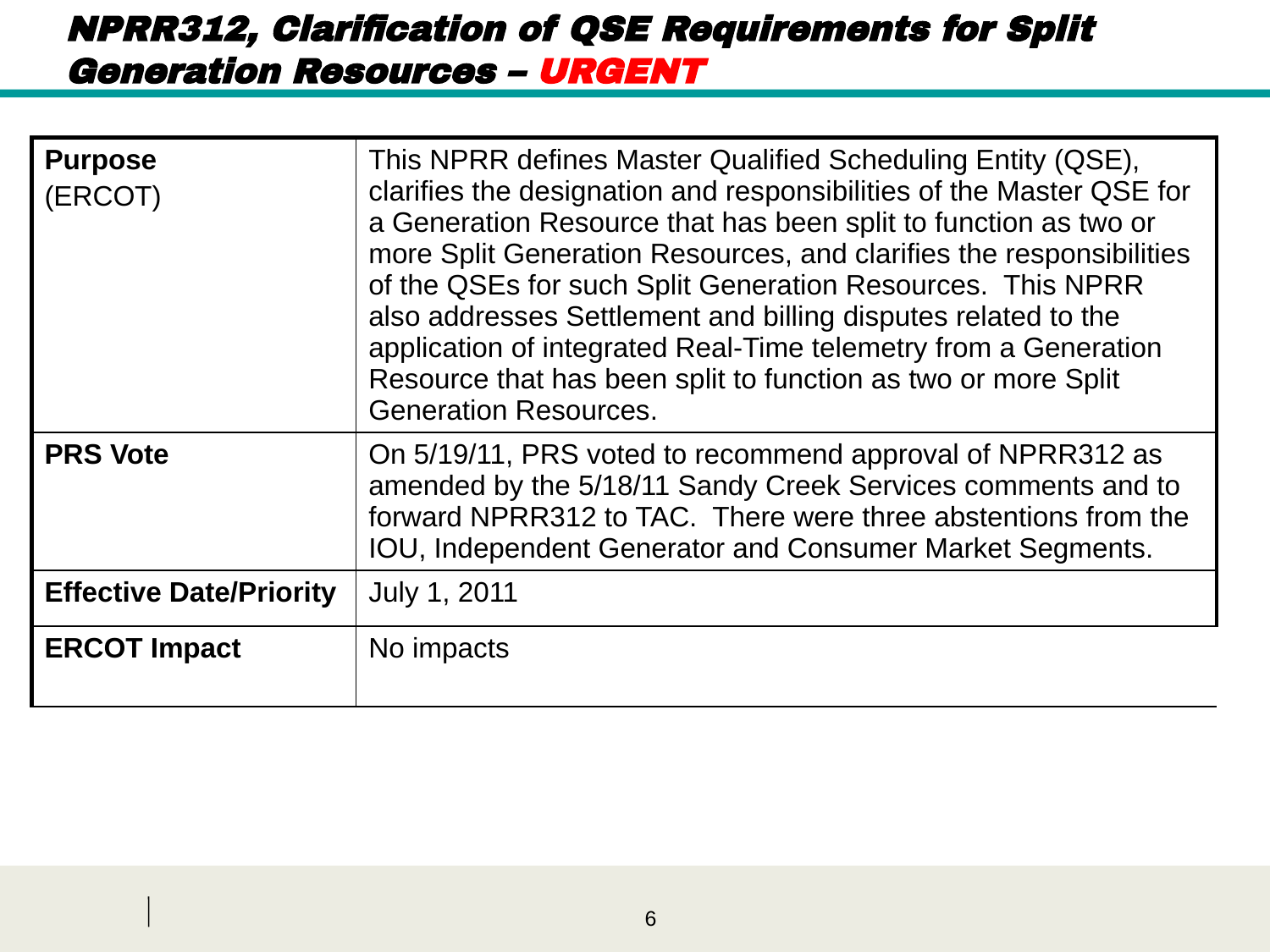

NPRR312, Clarification of QSE Requirements for Split Generation Resources – URGENT
| Purpose (ERCOT) | This NPRR defines Master Qualified Scheduling Entity (QSE), clarifies the designation and responsibilities of the Master QSE for a Generation Resource that has been split to function as two or more Split Generation Resources, and clarifies the responsibilities of the QSEs for such Split Generation Resources. This NPRR also addresses Settlement and billing disputes related to the application of integrated Real-Time telemetry from a Generation Resource that has been split to function as two or more Split Generation Resources. |
| --- | --- |
| PRS Vote | On 5/19/11, PRS voted to recommend approval of NPRR312 as amended by the 5/18/11 Sandy Creek Services comments and to forward NPRR312 to TAC. There were three abstentions from the IOU, Independent Generator and Consumer Market Segments. |
| Effective Date/Priority | July 1, 2011 |
| ERCOT Impact | No impacts |